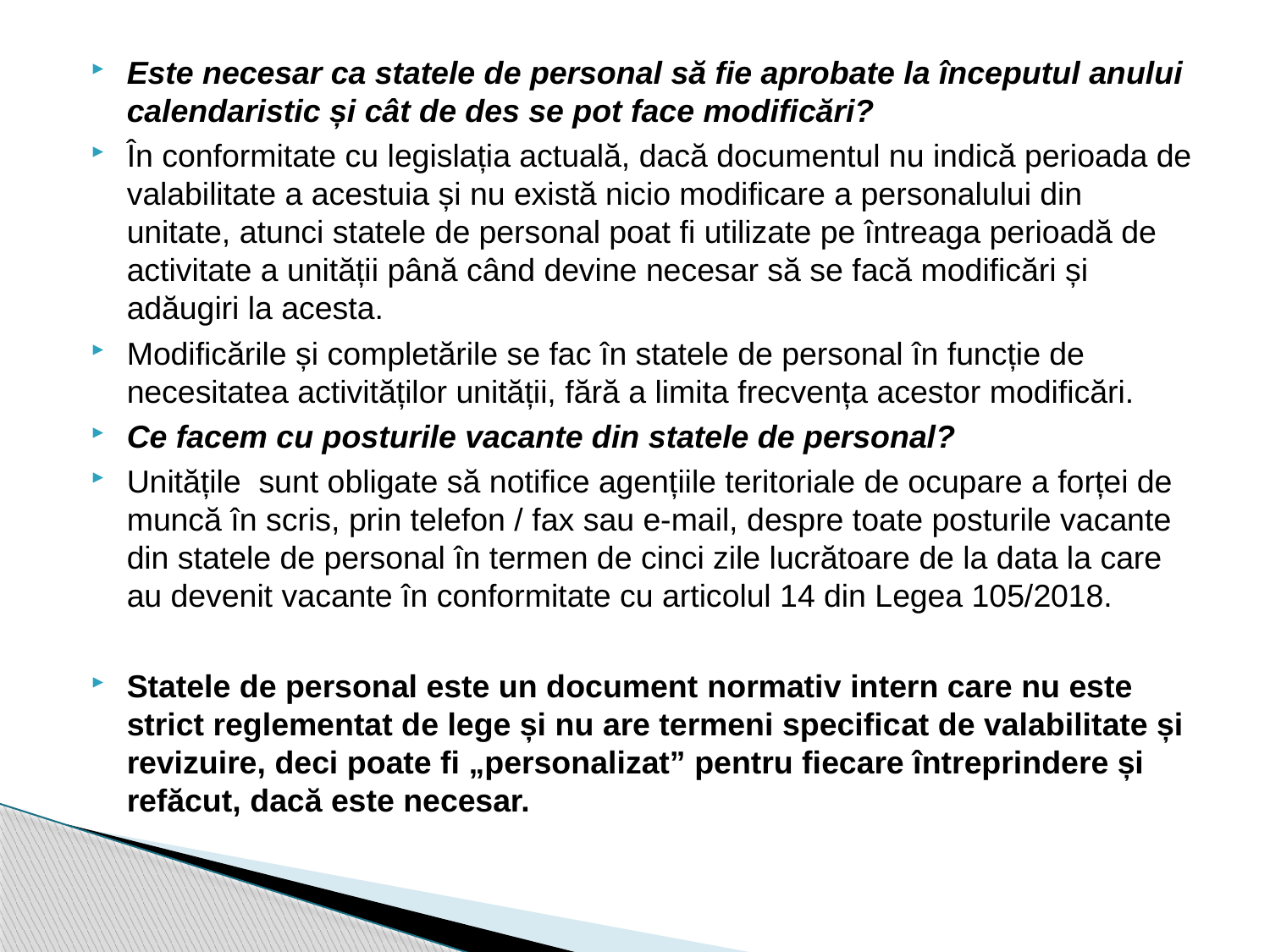

Este necesar ca statele de personal să fie aprobate la începutul anului calendaristic și cât de des se pot face modificări?
În conformitate cu legislația actuală, dacă documentul nu indică perioada de valabilitate a acestuia și nu există nicio modificare a personalului din unitate, atunci statele de personal poat fi utilizate pe întreaga perioadă de activitate a unității până când devine necesar să se facă modificări și adăugiri la acesta.
Modificările și completările se fac în statele de personal în funcție de necesitatea activităților unității, fără a limita frecvența acestor modificări.
Ce facem cu posturile vacante din statele de personal?
Unitățile  sunt obligate să notifice agențiile teritoriale de ocupare a forței de muncă în scris, prin telefon / fax sau e-mail, despre toate posturile vacante din statele de personal în termen de cinci zile lucrătoare de la data la care au devenit vacante în conformitate cu articolul 14 din Legea 105/2018.

Statele de personal este un document normativ intern care nu este strict reglementat de lege și nu are termeni specificat de valabilitate și revizuire, deci poate fi „personalizat” pentru fiecare întreprindere și refăcut, dacă este necesar.